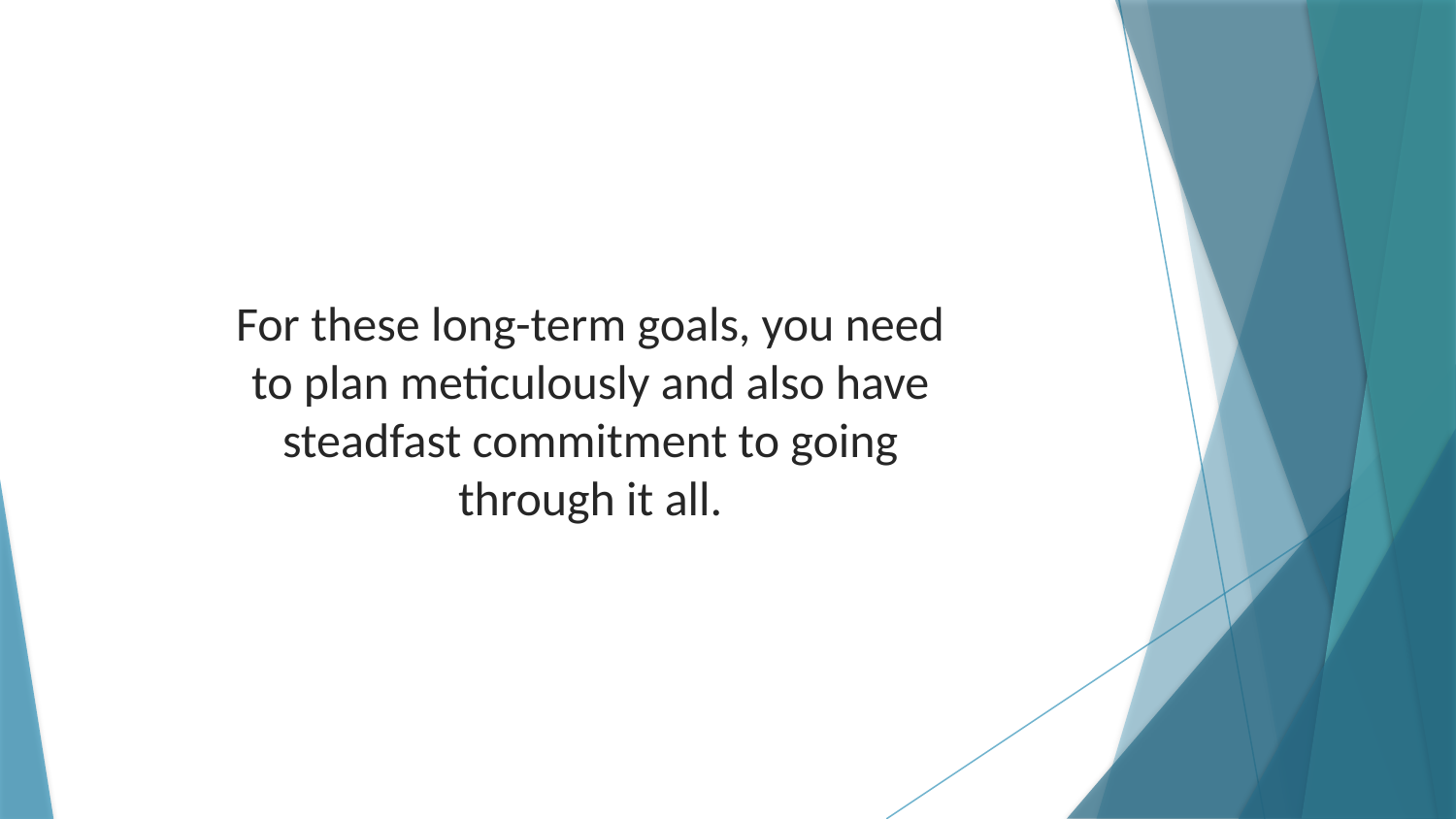

For these long-term goals, you need to plan meticulously and also have steadfast commitment to going through it all.